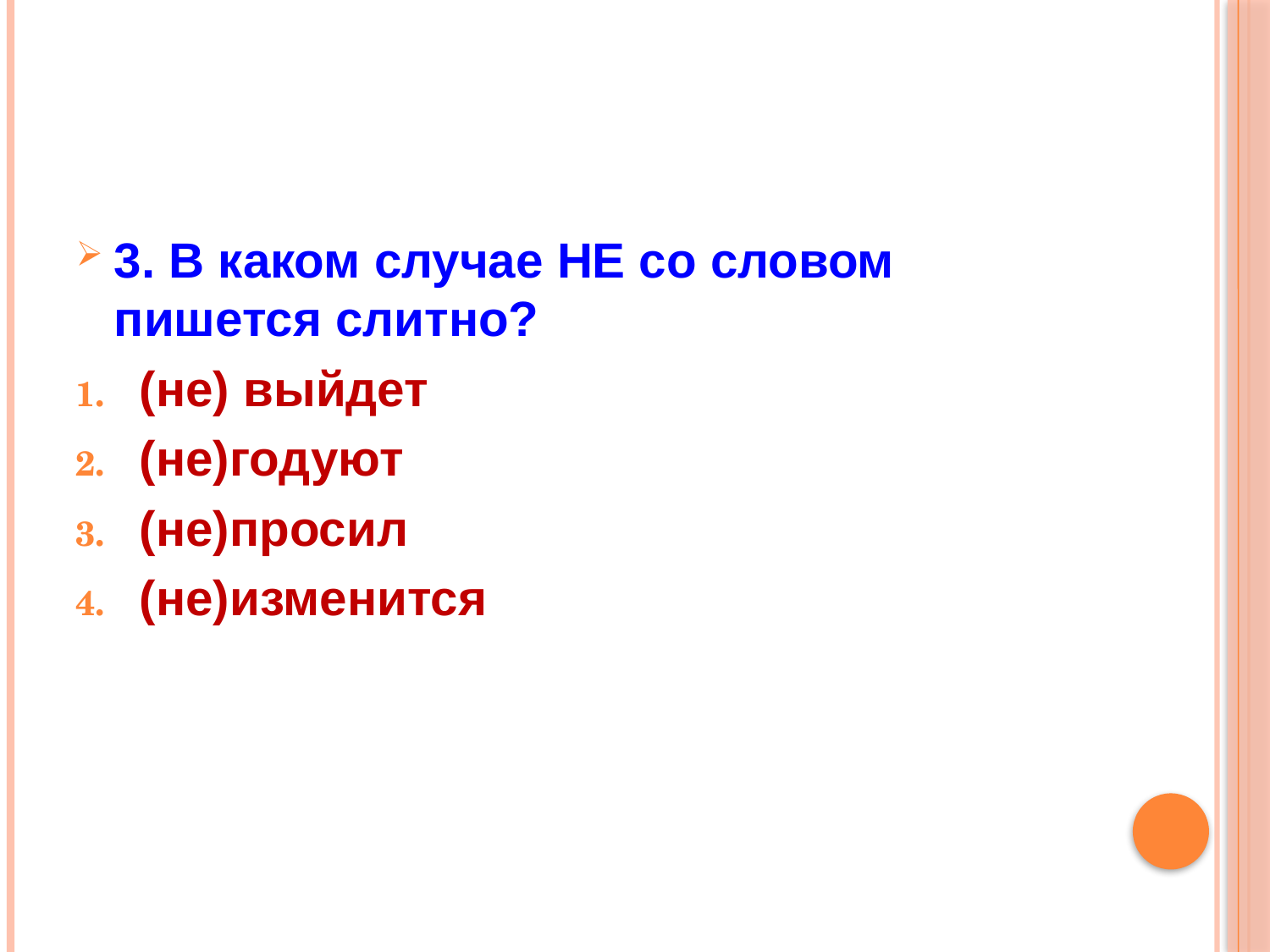

#
3. В каком случае НЕ со словом пишется слитно?
(не) выйдет
(не)годуют
(не)просил
(не)изменится